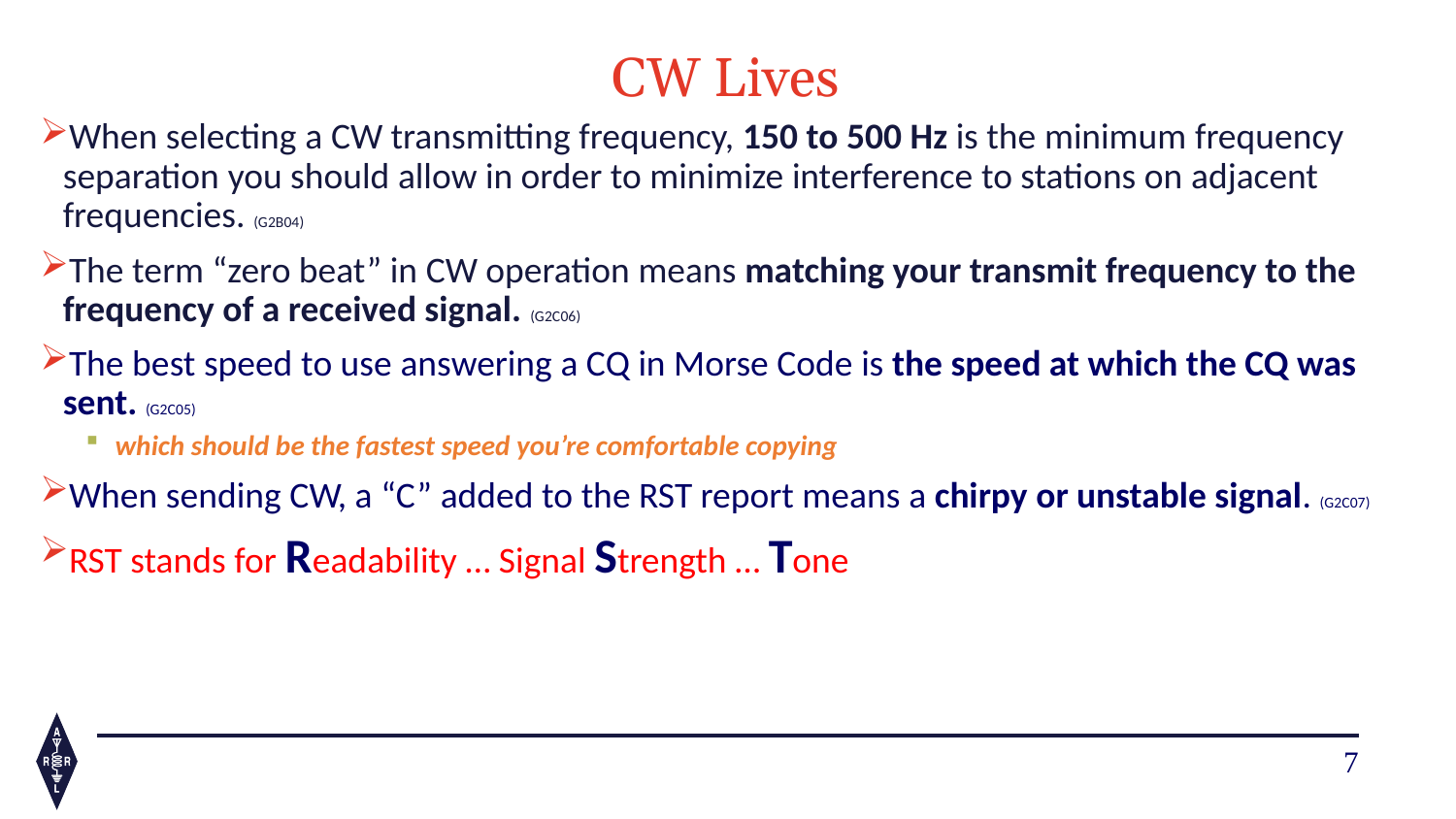

# CW Lives
When selecting a CW transmitting frequency, 150 to 500 Hz is the minimum frequency separation you should allow in order to minimize interference to stations on adjacent frequencies. (G2B04)
The term “zero beat” in CW operation means matching your transmit frequency to the frequency of a received signal. (G2C06)
The best speed to use answering a CQ in Morse Code is the speed at which the CQ was sent. (G2C05)
 which should be the fastest speed you’re comfortable copying
When sending CW, a “C” added to the RST report means a chirpy or unstable signal. (G2C07)
RST stands for Readability … Signal Strength … Tone

7